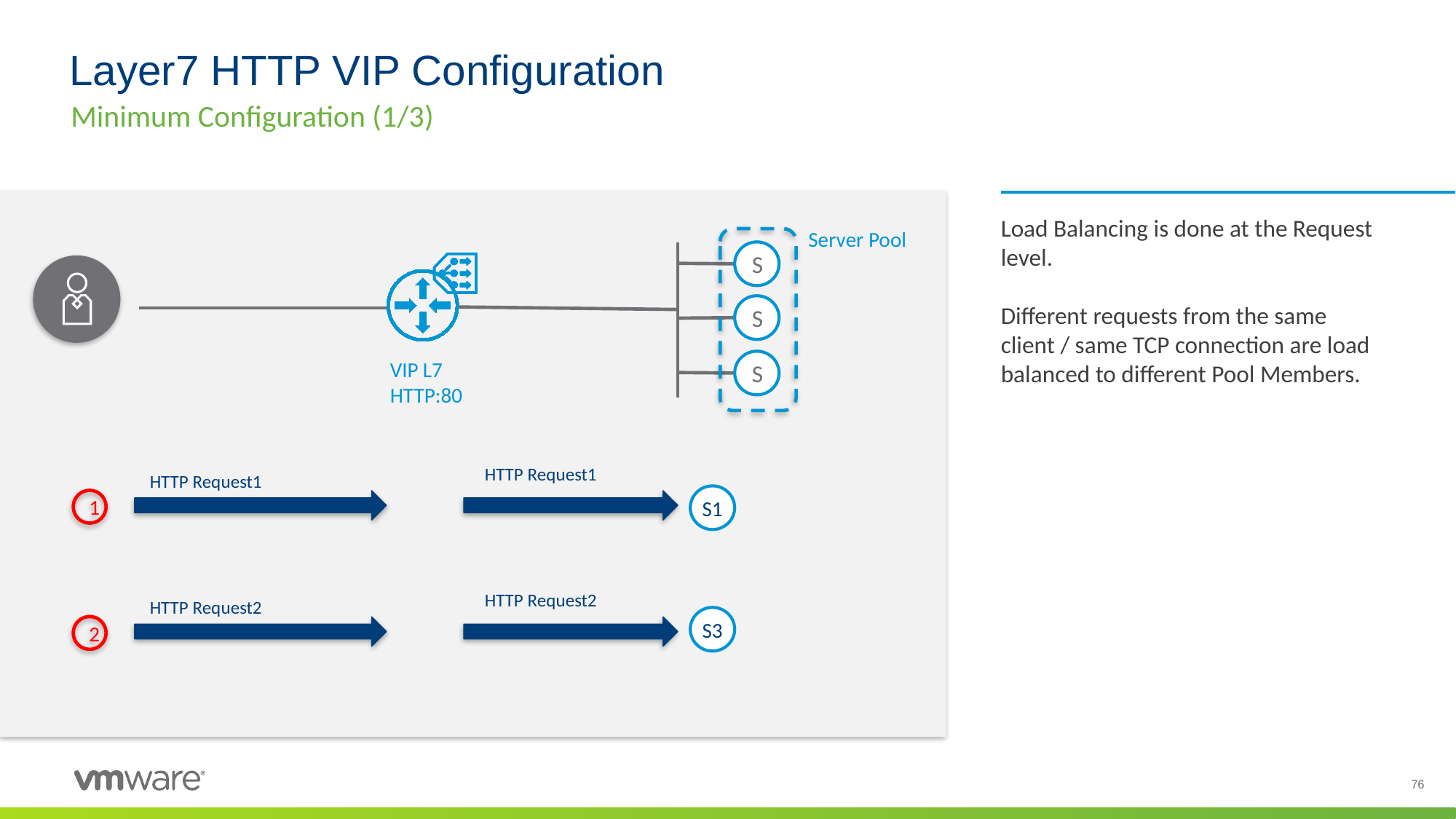

# Layer7 HTTP VIP Configuration
Minimum Configuration (1/3)
Load Balancing is done at the Request level.

Different requests from the same client / same TCP connection are load balanced to different Pool Members.
Server Pool

S

S
VIP L7
HTTP:80
S
HTTP Request1
HTTP Request1
S1
1

HTTP Request2
HTTP Request2
S3
2